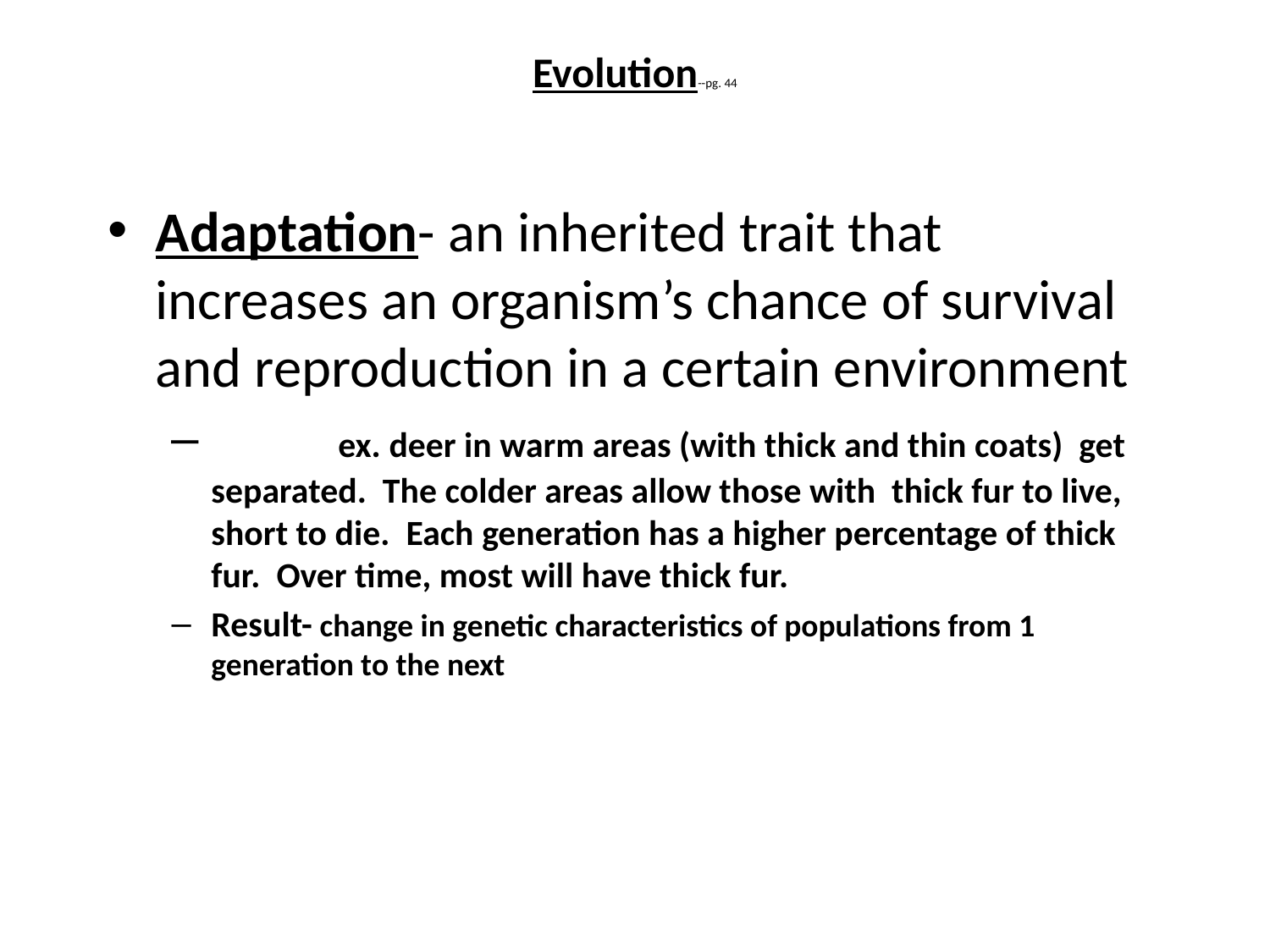

# Evolution--pg. 44

Adaptation- an inherited trait that increases an organism’s chance of survival and reproduction in a certain environment
	ex. deer in warm areas (with thick and thin coats)  get separated.  The colder areas allow those with  thick fur to live, short to die.  Each generation has a higher percentage of thick fur.  Over time, most will have thick fur.
Result- change in genetic characteristics of populations from 1 generation to the next